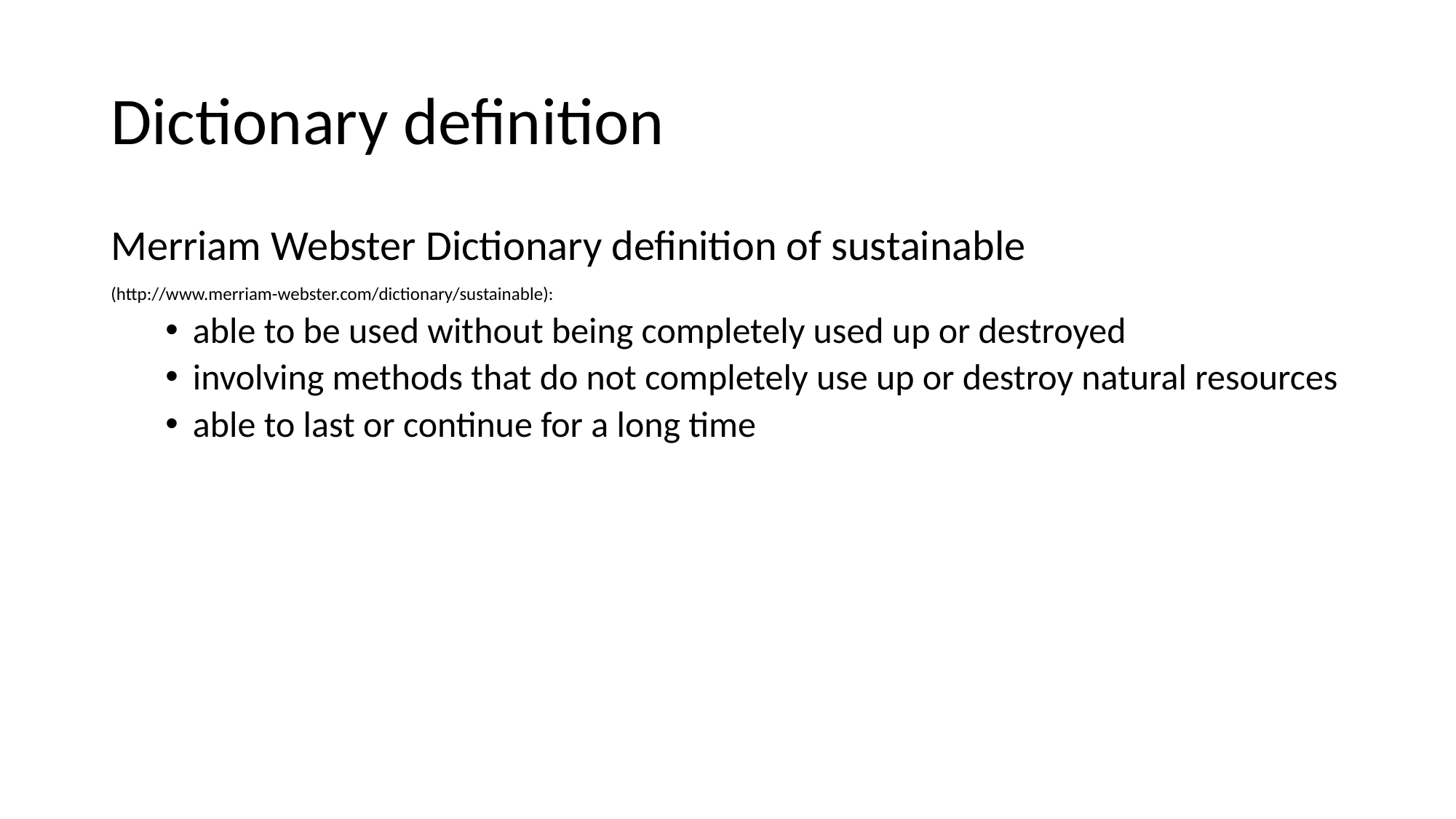

# Dictionary definition
Merriam Webster Dictionary definition of sustainable
(http://www.merriam-webster.com/dictionary/sustainable):
able to be used without being completely used up or destroyed
involving methods that do not completely use up or destroy natural resources
able to last or continue for a long time